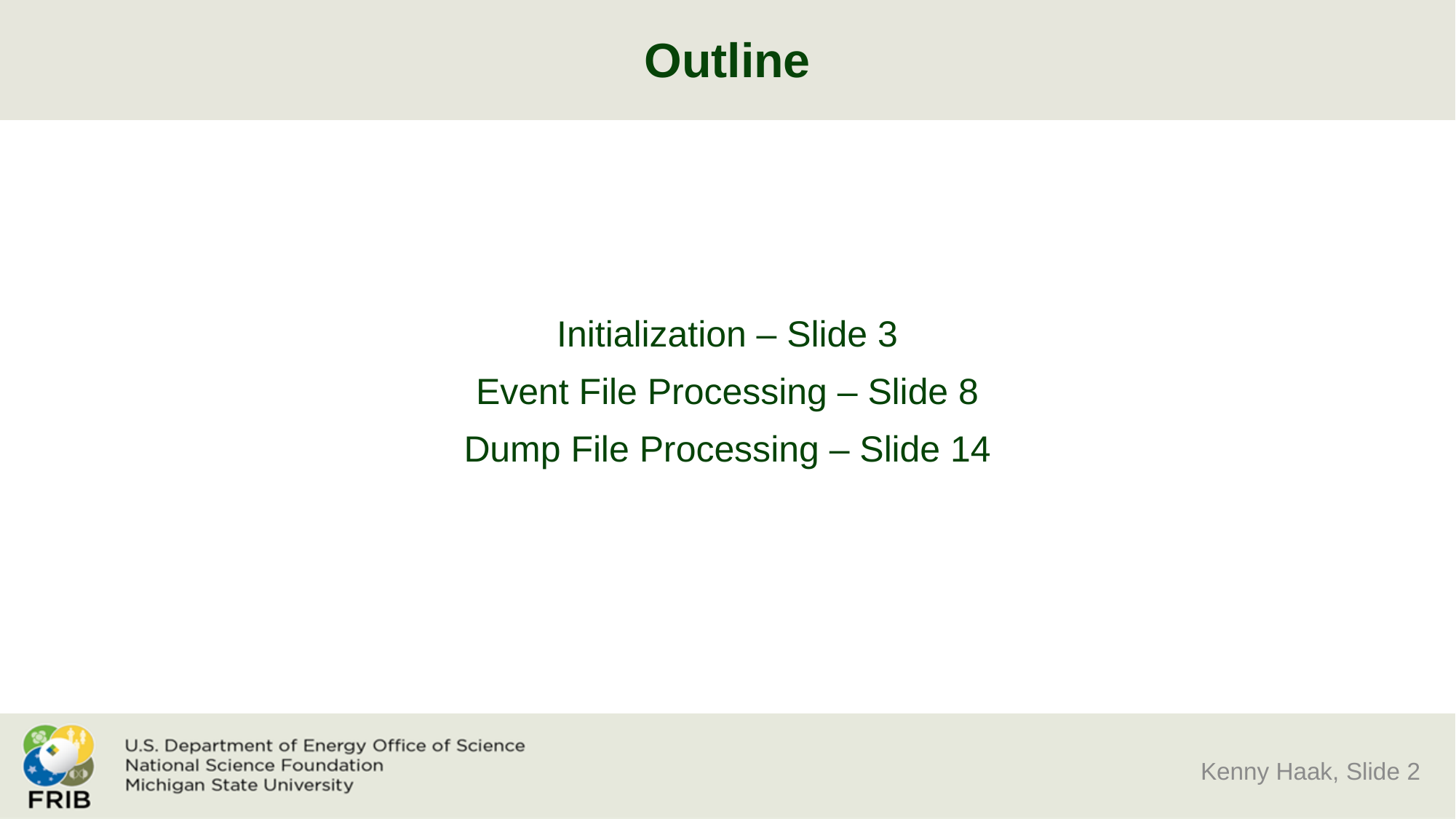

# Outline
Initialization – Slide 3
Event File Processing – Slide 8
Dump File Processing – Slide 14